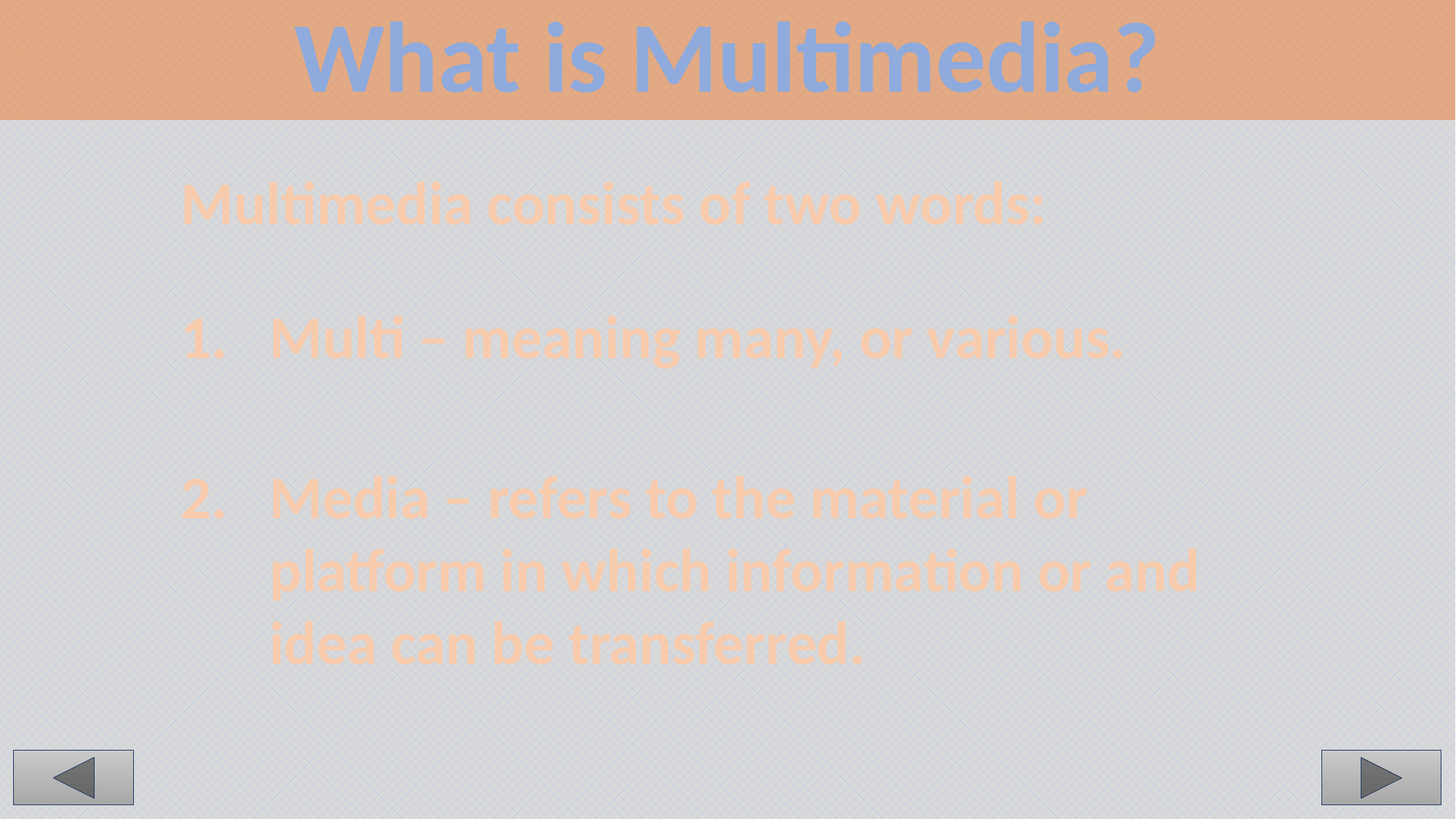

# What is Multimedia?
Multimedia consists of two words:
Multi – meaning many, or various.
Media – refers to the material or platform in which information or and idea can be transferred.